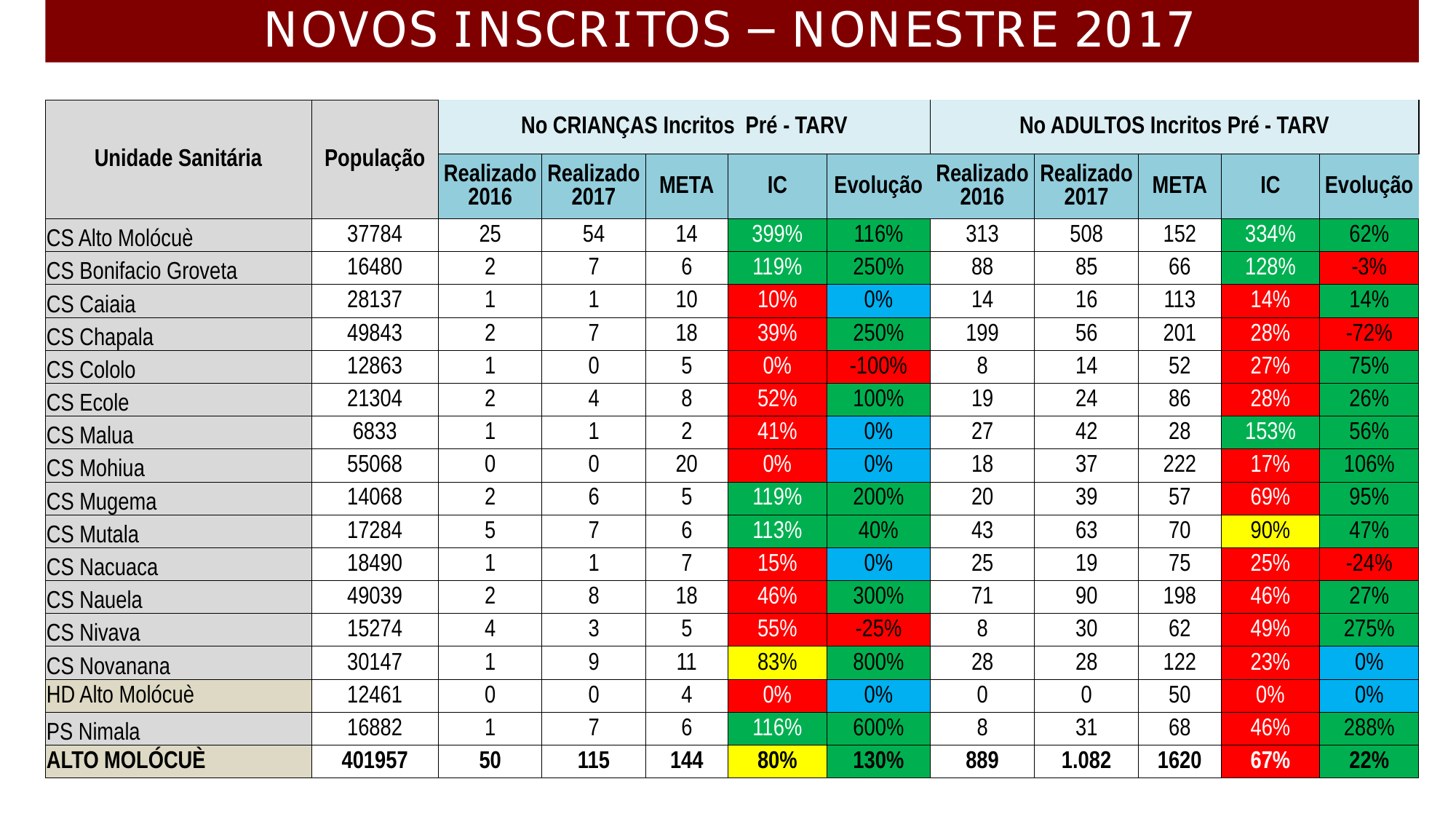

# NOVOS INSCRITOS – NONESTRE 2017
| Unidade Sanitária | População | No CRIANÇAS Incritos Pré - TARV |  |  |  |  | No ADULTOS Incritos Pré - TARV |  |  |  |  |
| --- | --- | --- | --- | --- | --- | --- | --- | --- | --- | --- | --- |
|  |  | Realizado 2016 | Realizado 2017 | META | IC | Evolução | Realizado 2016 | Realizado 2017 | META | IC | Evolução |
| CS Alto Molócuè | 37784 | 25 | 54 | 14 | 399% | 116% | 313 | 508 | 152 | 334% | 62% |
| CS Bonifacio Groveta | 16480 | 2 | 7 | 6 | 119% | 250% | 88 | 85 | 66 | 128% | -3% |
| CS Caiaia | 28137 | 1 | 1 | 10 | 10% | 0% | 14 | 16 | 113 | 14% | 14% |
| CS Chapala | 49843 | 2 | 7 | 18 | 39% | 250% | 199 | 56 | 201 | 28% | -72% |
| CS Cololo | 12863 | 1 | 0 | 5 | 0% | -100% | 8 | 14 | 52 | 27% | 75% |
| CS Ecole | 21304 | 2 | 4 | 8 | 52% | 100% | 19 | 24 | 86 | 28% | 26% |
| CS Malua | 6833 | 1 | 1 | 2 | 41% | 0% | 27 | 42 | 28 | 153% | 56% |
| CS Mohiua | 55068 | 0 | 0 | 20 | 0% | 0% | 18 | 37 | 222 | 17% | 106% |
| CS Mugema | 14068 | 2 | 6 | 5 | 119% | 200% | 20 | 39 | 57 | 69% | 95% |
| CS Mutala | 17284 | 5 | 7 | 6 | 113% | 40% | 43 | 63 | 70 | 90% | 47% |
| CS Nacuaca | 18490 | 1 | 1 | 7 | 15% | 0% | 25 | 19 | 75 | 25% | -24% |
| CS Nauela | 49039 | 2 | 8 | 18 | 46% | 300% | 71 | 90 | 198 | 46% | 27% |
| CS Nivava | 15274 | 4 | 3 | 5 | 55% | -25% | 8 | 30 | 62 | 49% | 275% |
| CS Novanana | 30147 | 1 | 9 | 11 | 83% | 800% | 28 | 28 | 122 | 23% | 0% |
| HD Alto Molócuè | 12461 | 0 | 0 | 4 | 0% | 0% | 0 | 0 | 50 | 0% | 0% |
| PS Nimala | 16882 | 1 | 7 | 6 | 116% | 600% | 8 | 31 | 68 | 46% | 288% |
| ALTO MOLÓCUÈ | 401957 | 50 | 115 | 144 | 80% | 130% | 889 | 1.082 | 1620 | 67% | 22% |